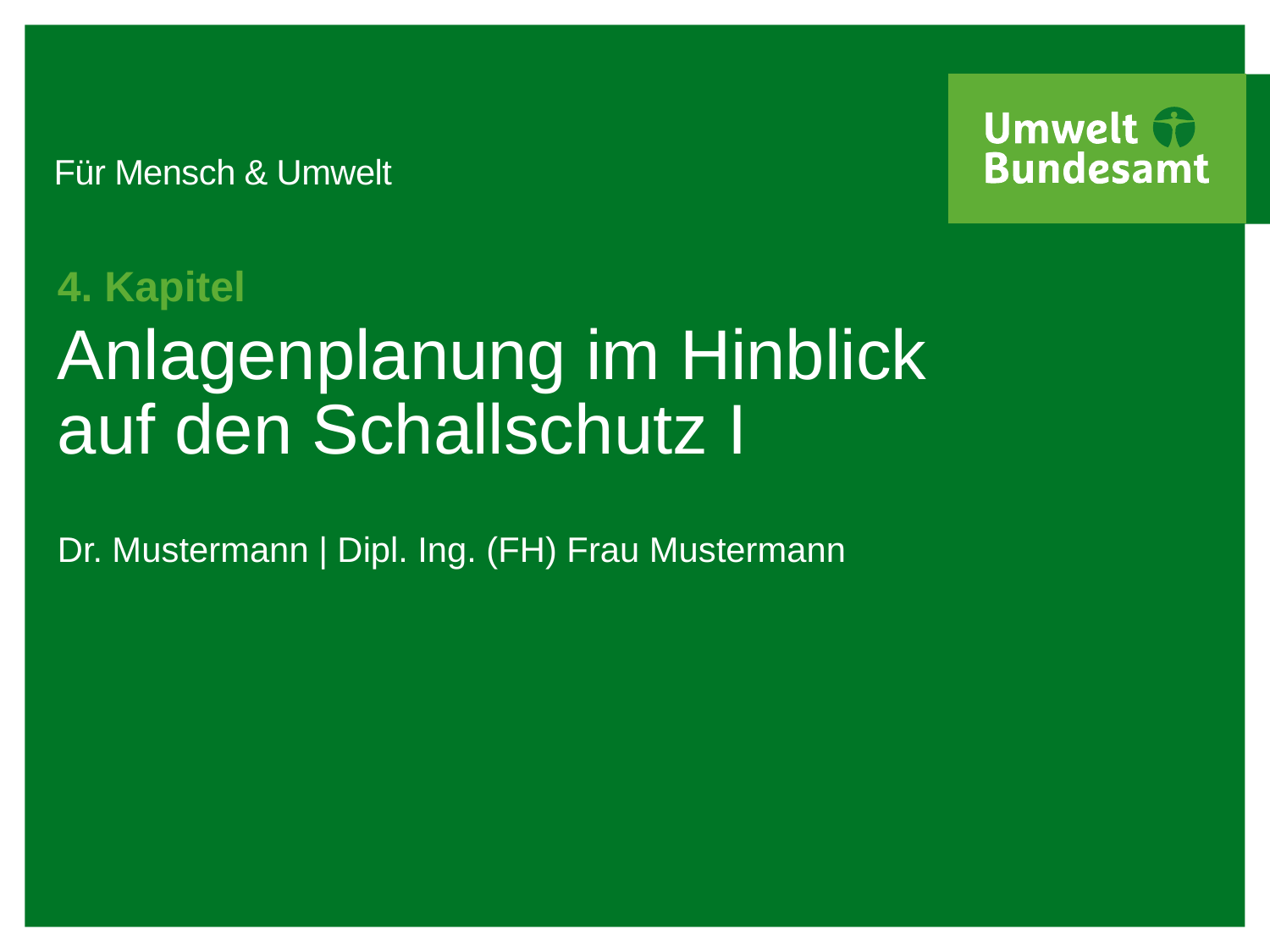

# 4. Kapitel
Anlagenplanung im Hinblick
auf den Schallschutz I
Dr. Mustermann | Dipl. Ing. (FH) Frau Mustermann